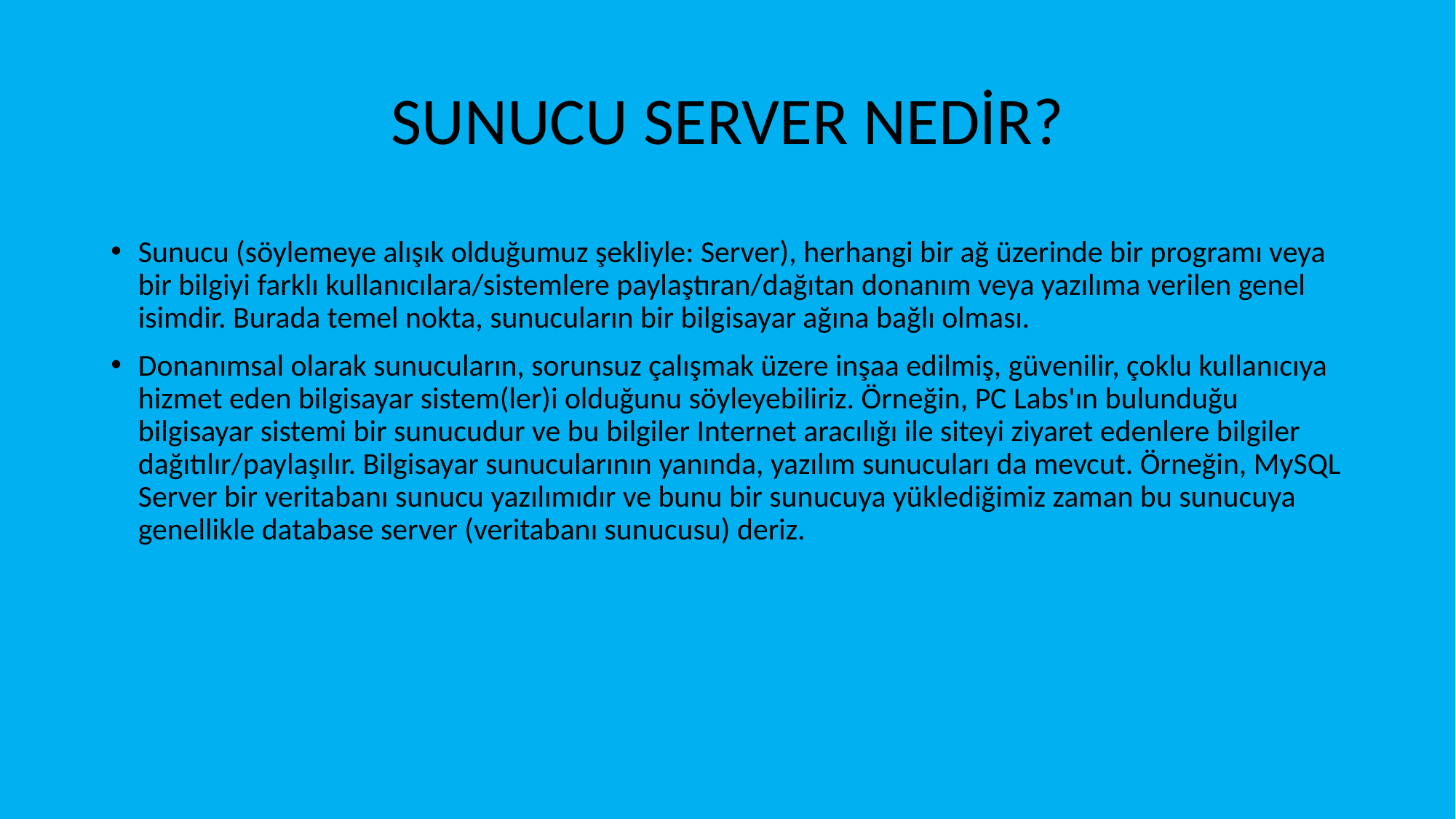

# SUNUCU SERVER NEDİR?
Sunucu (söylemeye alışık olduğumuz şekliyle: Server), herhangi bir ağ üzerinde bir programı veya bir bilgiyi farklı kullanıcılara/sistemlere paylaştıran/dağıtan donanım veya yazılıma verilen genel isimdir. Burada temel nokta, sunucuların bir bilgisayar ağına bağlı olması.
Donanımsal olarak sunucuların, sorunsuz çalışmak üzere inşaa edilmiş, güvenilir, çoklu kullanıcıya hizmet eden bilgisayar sistem(ler)i olduğunu söyleyebiliriz. Örneğin, PC Labs'ın bulunduğu bilgisayar sistemi bir sunucudur ve bu bilgiler Internet aracılığı ile siteyi ziyaret edenlere bilgiler dağıtılır/paylaşılır. Bilgisayar sunucularının yanında, yazılım sunucuları da mevcut. Örneğin, MySQL Server bir veritabanı sunucu yazılımıdır ve bunu bir sunucuya yüklediğimiz zaman bu sunucuya genellikle database server (veritabanı sunucusu) deriz.